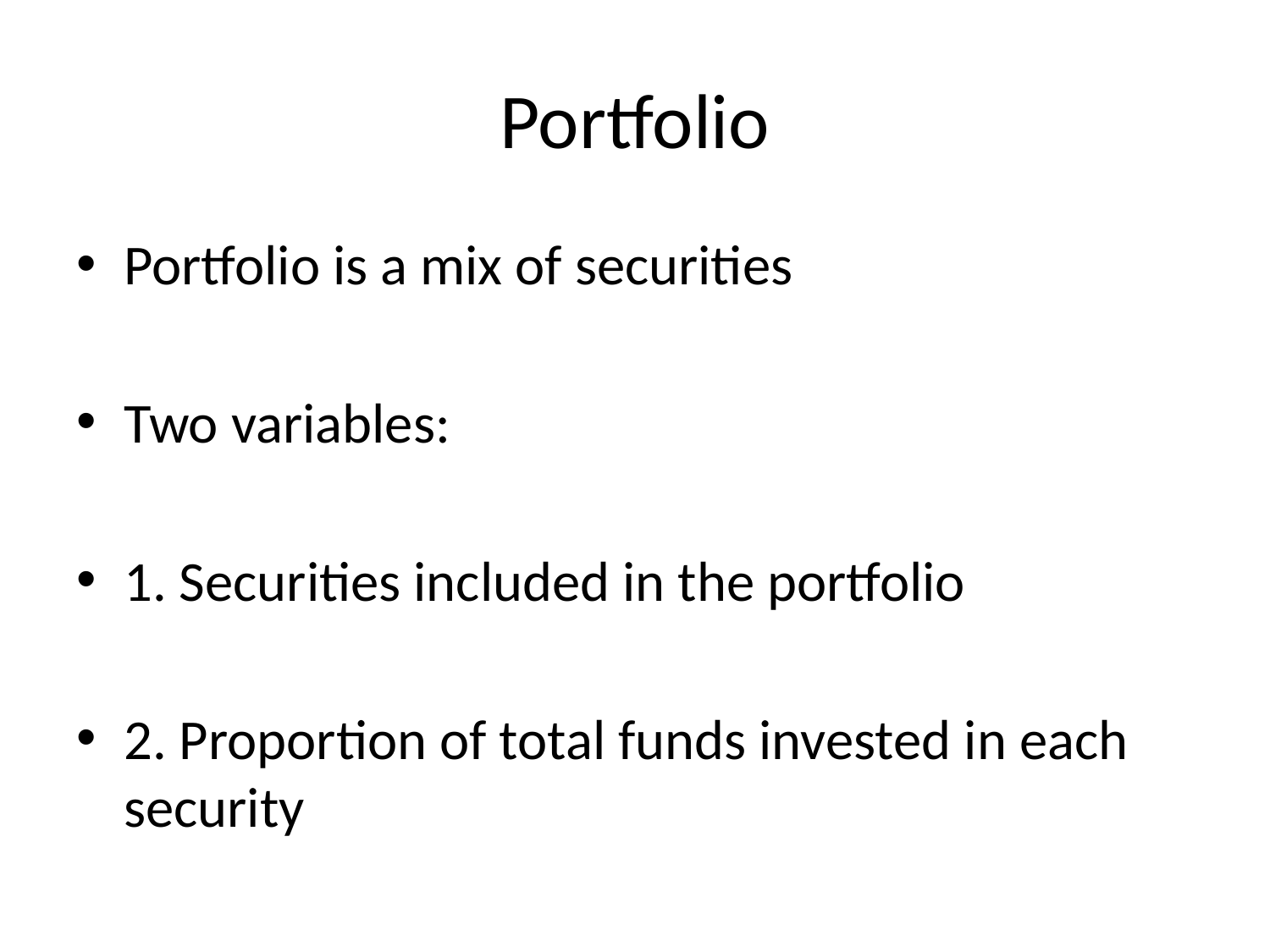

# Portfolio
Portfolio is a mix of securities

Two variables:

1. Securities included in the portfolio

2. Proportion of total funds invested in each security